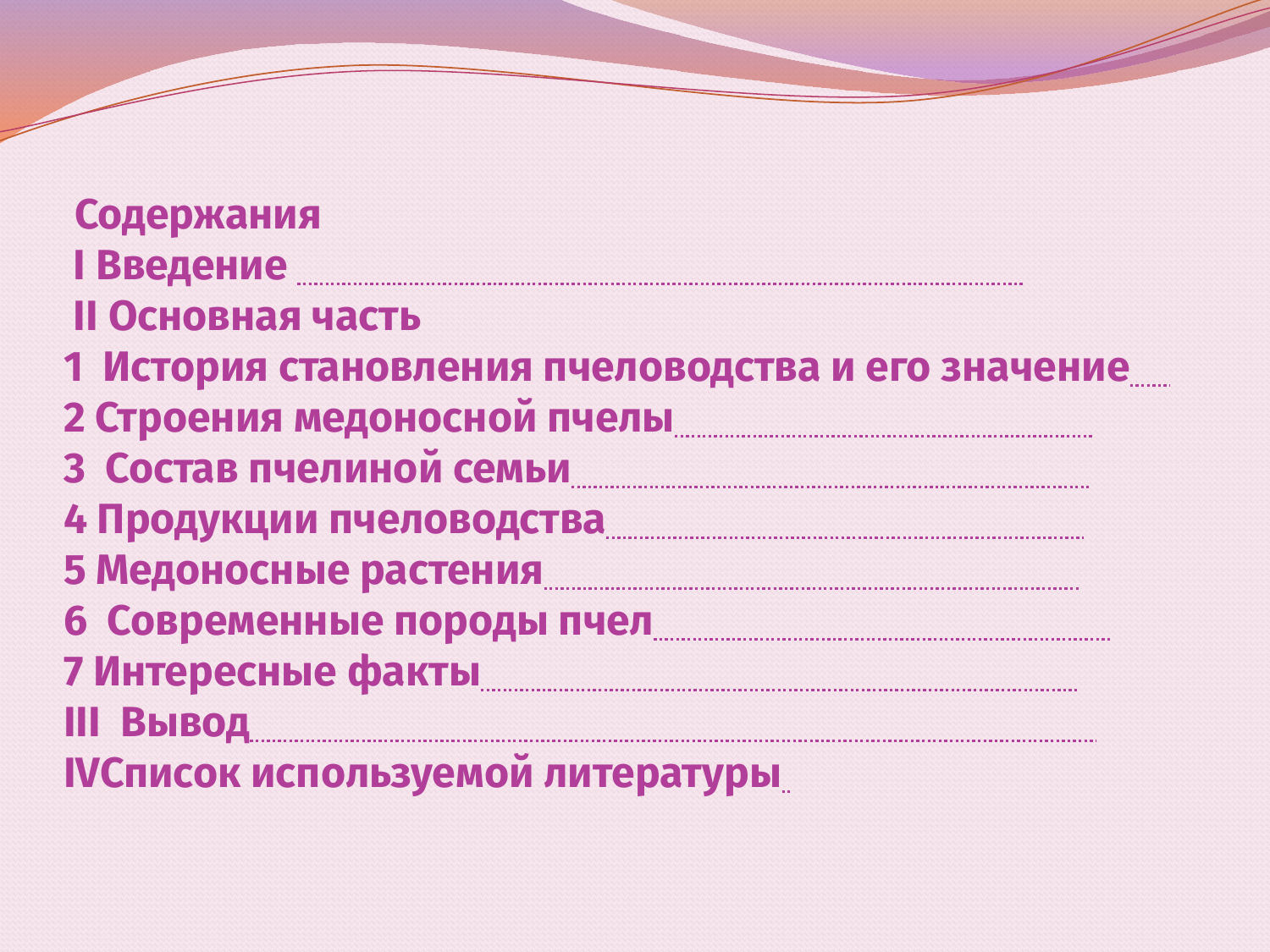

# Содержания I Введение II Основная часть 1  История становления пчеловодства и его значение 2 Строения медоносной пчелы 3  Состав пчелиной семьи 4 Продукции пчеловодства 5 Медоносные растения 6  Современные породы пчел 7 Интересные факты III  Вывод IVСписок используемой литературы